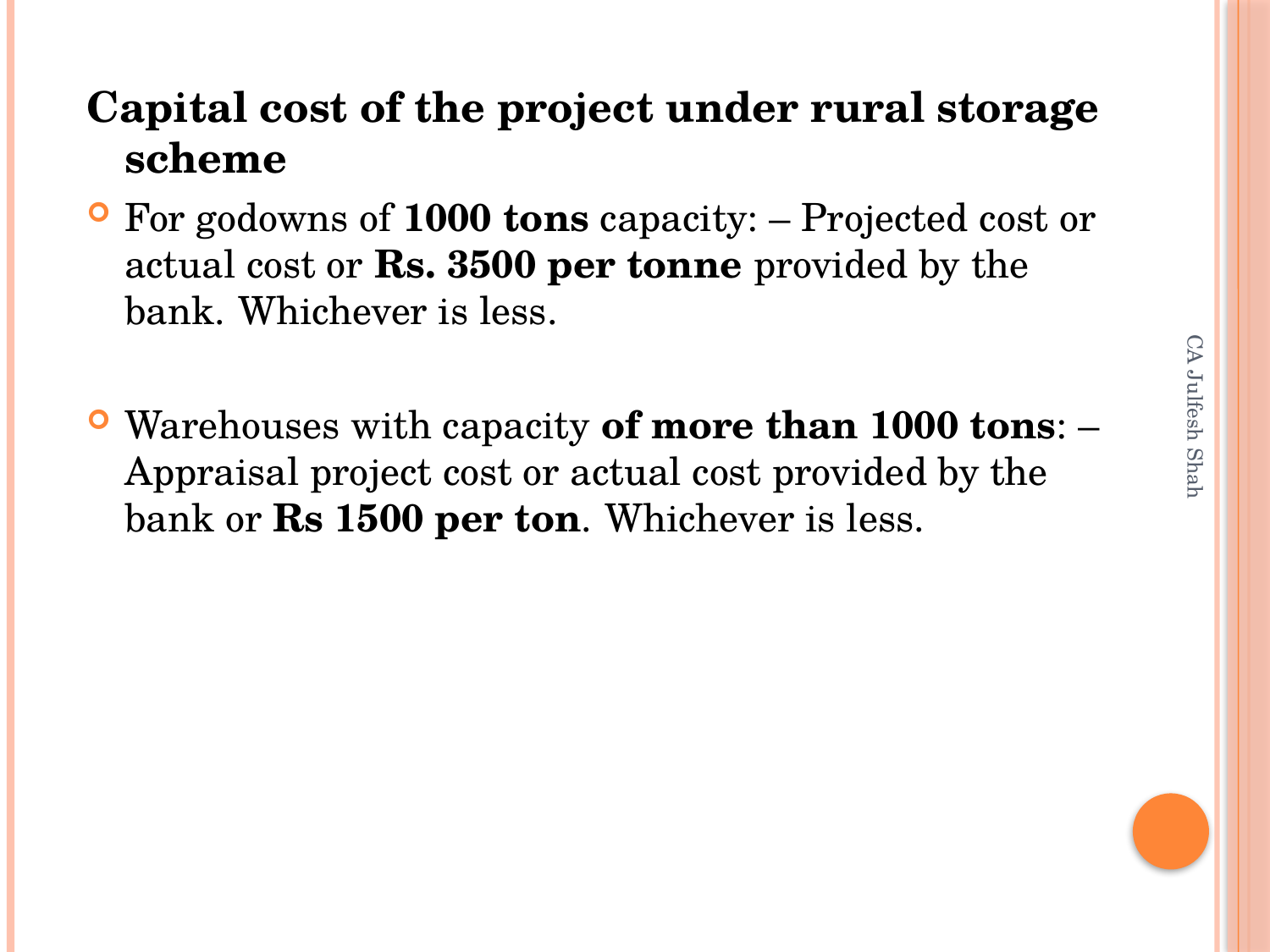

Capital cost of the project under rural storage scheme
For godowns of 1000 tons capacity: – Projected cost or actual cost or Rs. 3500 per tonne provided by the bank. Whichever is less.

Warehouses with capacity of more than 1000 tons: – Appraisal project cost or actual cost provided by the bank or Rs 1500 per ton. Whichever is less.

CA Julfesh Shah